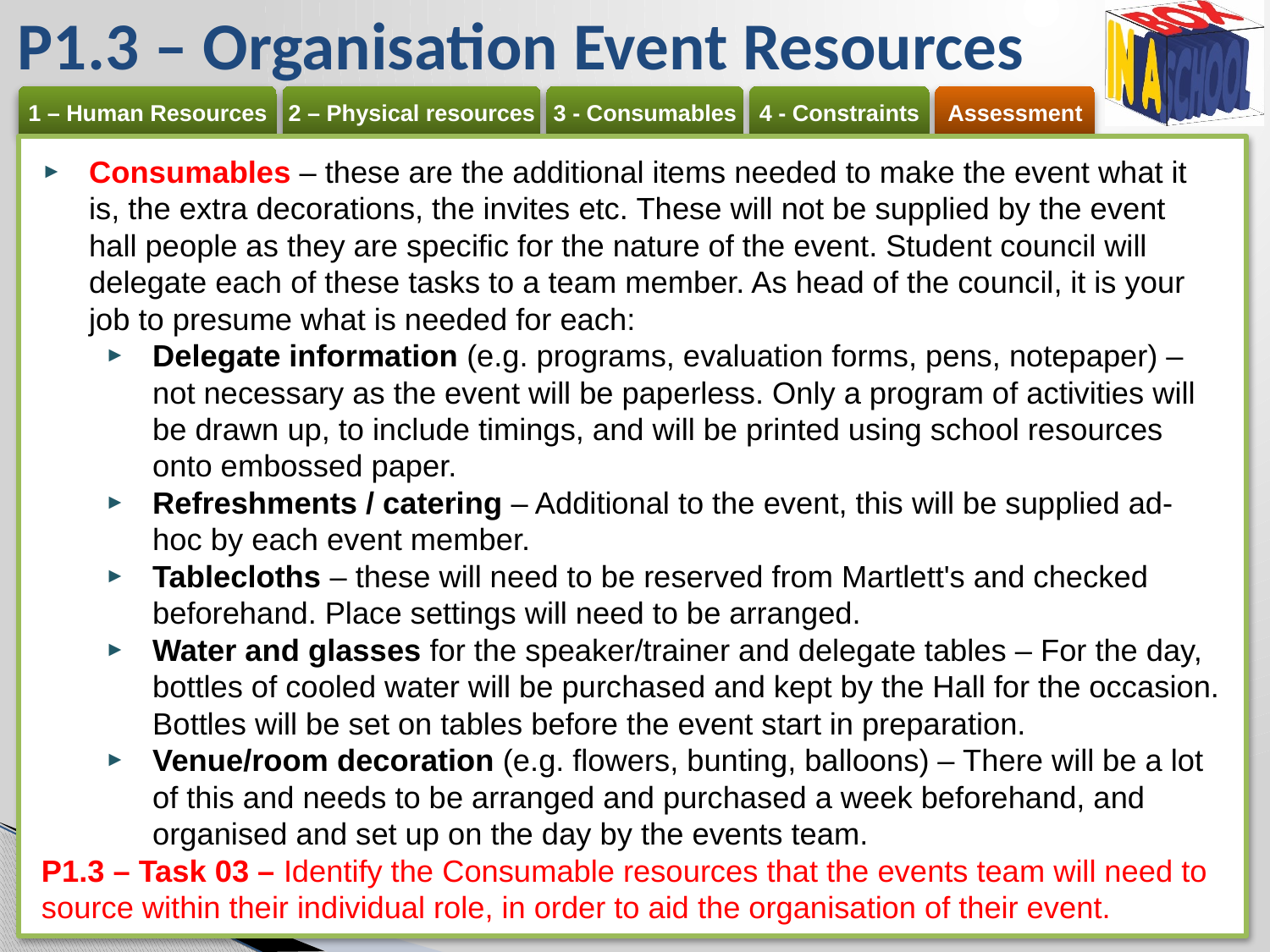

# P1.3 – Organisation Event Resources
Consumables – these are the additional items needed to make the event what it is, the extra decorations, the invites etc. These will not be supplied by the event hall people as they are specific for the nature of the event. Student council will delegate each of these tasks to a team member. As head of the council, it is your job to presume what is needed for each:
Delegate information (e.g. programs, evaluation forms, pens, notepaper) – not necessary as the event will be paperless. Only a program of activities will be drawn up, to include timings, and will be printed using school resources onto embossed paper.
Refreshments / catering – Additional to the event, this will be supplied ad-hoc by each event member.
Tablecloths – these will need to be reserved from Martlett's and checked beforehand. Place settings will need to be arranged.
Water and glasses for the speaker/trainer and delegate tables – For the day, bottles of cooled water will be purchased and kept by the Hall for the occasion. Bottles will be set on tables before the event start in preparation.
Venue/room decoration (e.g. flowers, bunting, balloons) – There will be a lot of this and needs to be arranged and purchased a week beforehand, and organised and set up on the day by the events team.
P1.3 – Task 03 – Identify the Consumable resources that the events team will need to source within their individual role, in order to aid the organisation of their event.